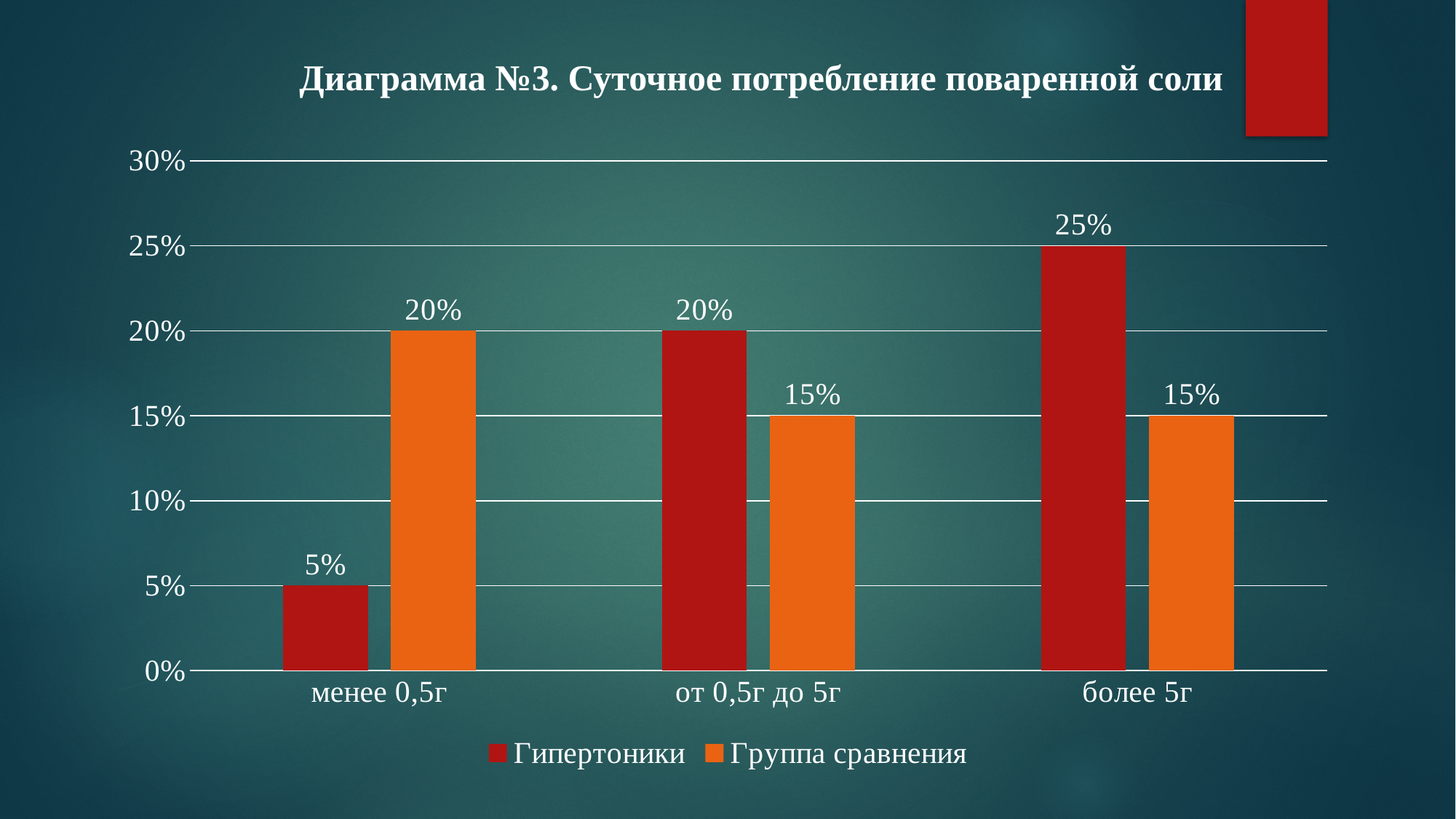

Диаграмма №3. Суточное потребление поваренной соли

### Chart

| Category | Гипертоники | Группа сравнения |
|---|---|---|
| менее 0,5г | 0.05 | 0.2 |
| от 0,5г до 5г | 0.2 | 0.15 |
| более 5г | 0.25 | 0.15 |